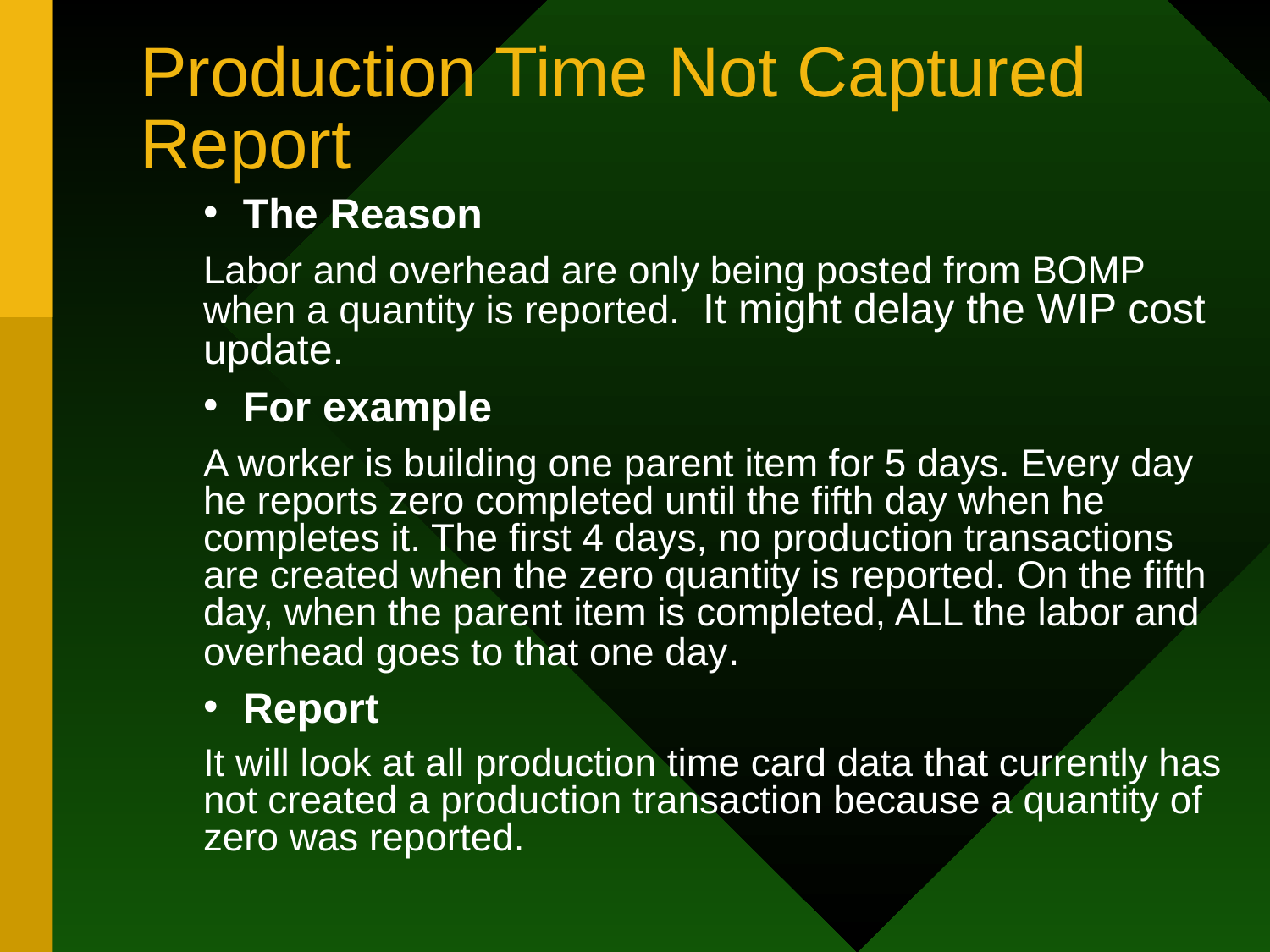

# Production Time Not Captured Report

The Reason
Labor and overhead are only being posted from BOMP when a quantity is reported.  It might delay the WIP cost update.
For example
A worker is building one parent item for 5 days. Every day he reports zero completed until the fifth day when he completes it. The first 4 days, no production transactions are created when the zero quantity is reported. On the fifth day, when the parent item is completed, ALL the labor and overhead goes to that one day.
Report
It will look at all production time card data that currently has not created a production transaction because a quantity of zero was reported.